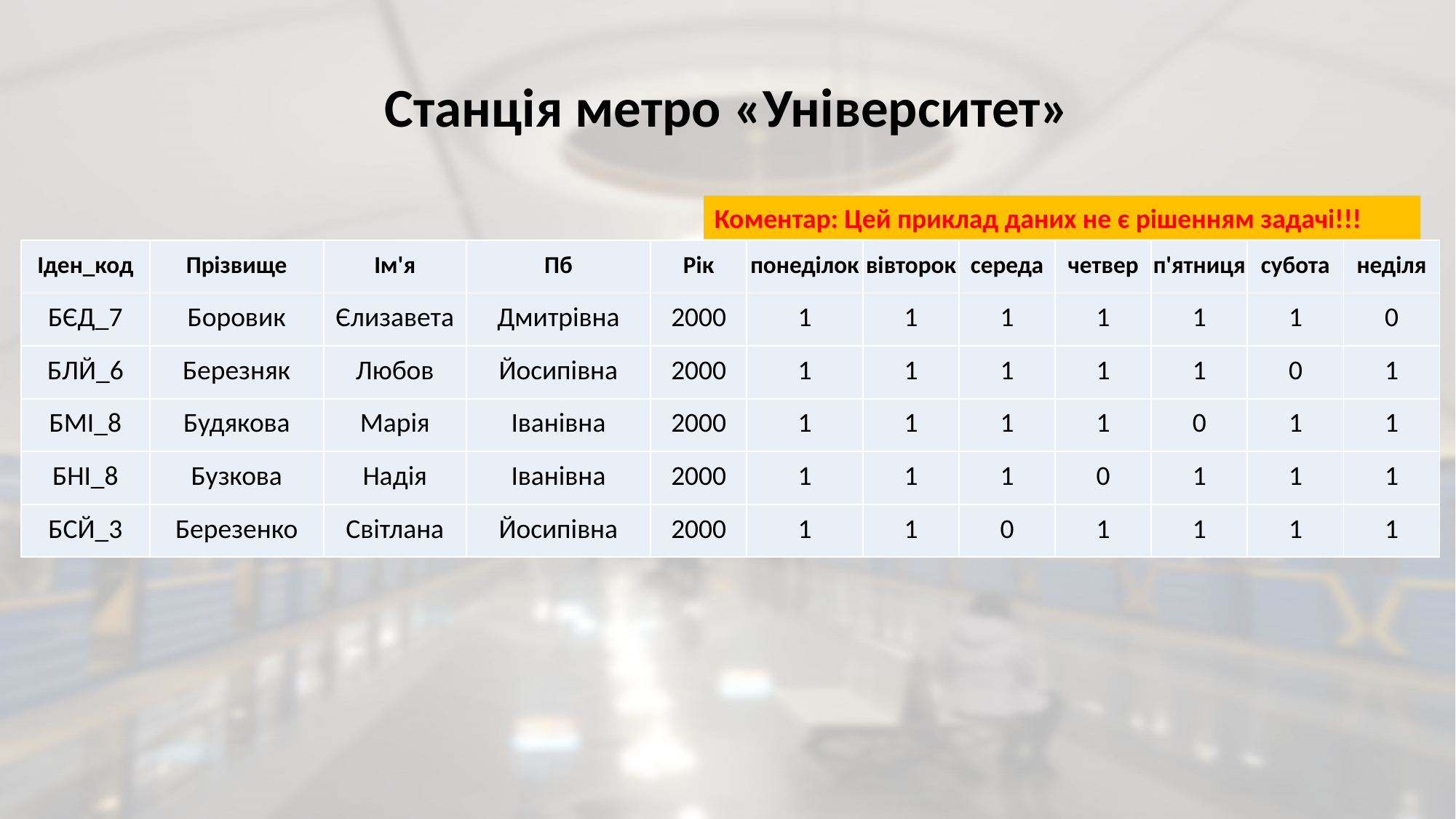

Станція метро «Університет»
Коментар: Цей приклад даних не є рішенням задачі!!!
| Іден\_код | Прізвище | Ім'я | Пб | Рік | понеділок | вівторок | середа | четвер | п'ятниця | субота | неділя |
| --- | --- | --- | --- | --- | --- | --- | --- | --- | --- | --- | --- |
| БЄД\_7 | Боровик | Єлизавета | Дмитрівна | 2000 | 1 | 1 | 1 | 1 | 1 | 1 | 0 |
| БЛЙ\_6 | Березняк | Любов | Йосипівна | 2000 | 1 | 1 | 1 | 1 | 1 | 0 | 1 |
| БМІ\_8 | Будякова | Марія | Іванівна | 2000 | 1 | 1 | 1 | 1 | 0 | 1 | 1 |
| БНІ\_8 | Бузкова | Надія | Іванівна | 2000 | 1 | 1 | 1 | 0 | 1 | 1 | 1 |
| БСЙ\_3 | Березенко | Світлана | Йосипівна | 2000 | 1 | 1 | 0 | 1 | 1 | 1 | 1 |